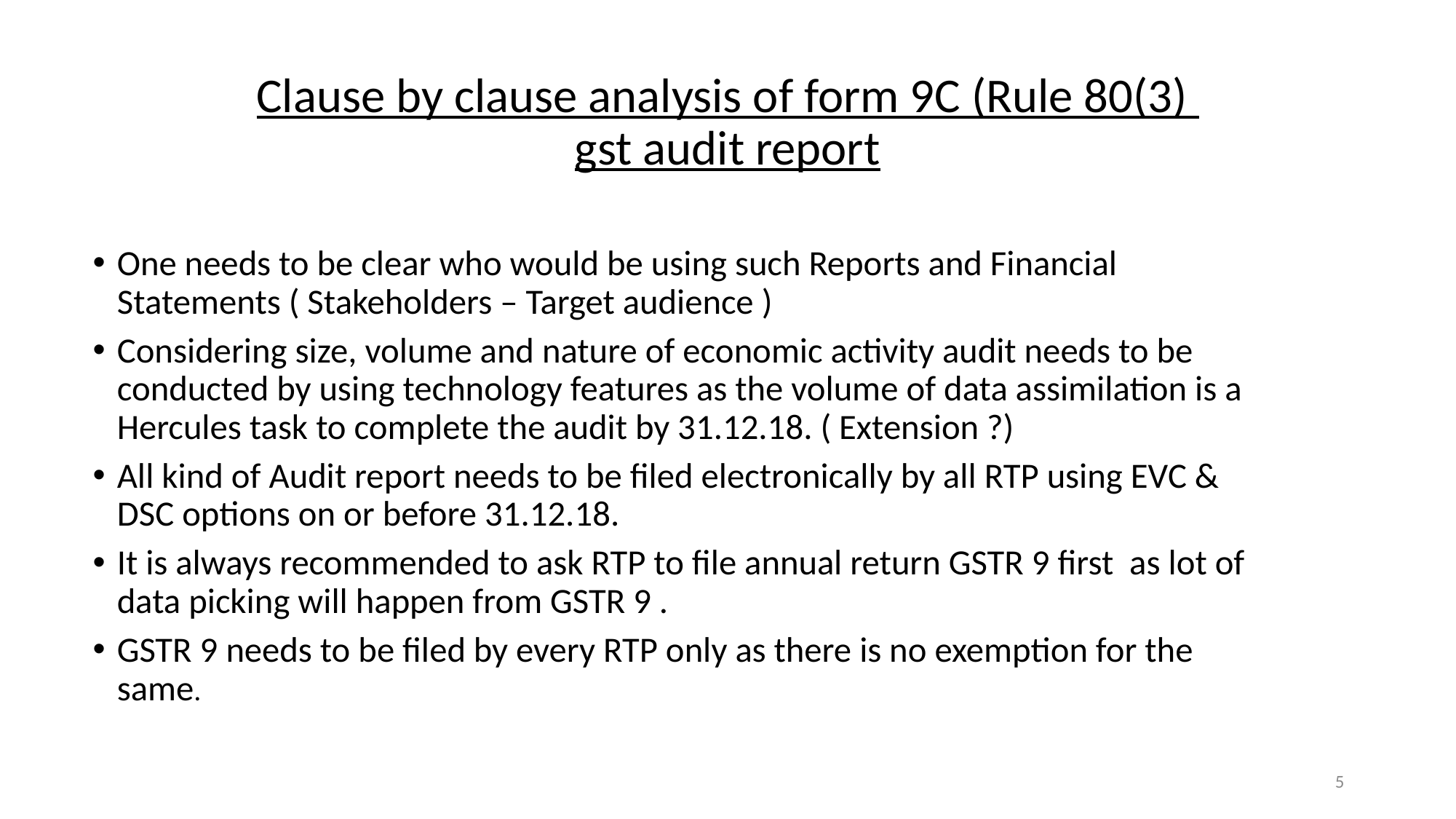

# Clause by clause analysis of form 9C (Rule 80(3) gst audit report

One needs to be clear who would be using such Reports and Financial Statements ( Stakeholders – Target audience )
Considering size, volume and nature of economic activity audit needs to be conducted by using technology features as the volume of data assimilation is a Hercules task to complete the audit by 31.12.18. ( Extension ?)
All kind of Audit report needs to be filed electronically by all RTP using EVC & DSC options on or before 31.12.18.
It is always recommended to ask RTP to file annual return GSTR 9 first  as lot of data picking will happen from GSTR 9 .
GSTR 9 needs to be filed by every RTP only as there is no exemption for the same.
5